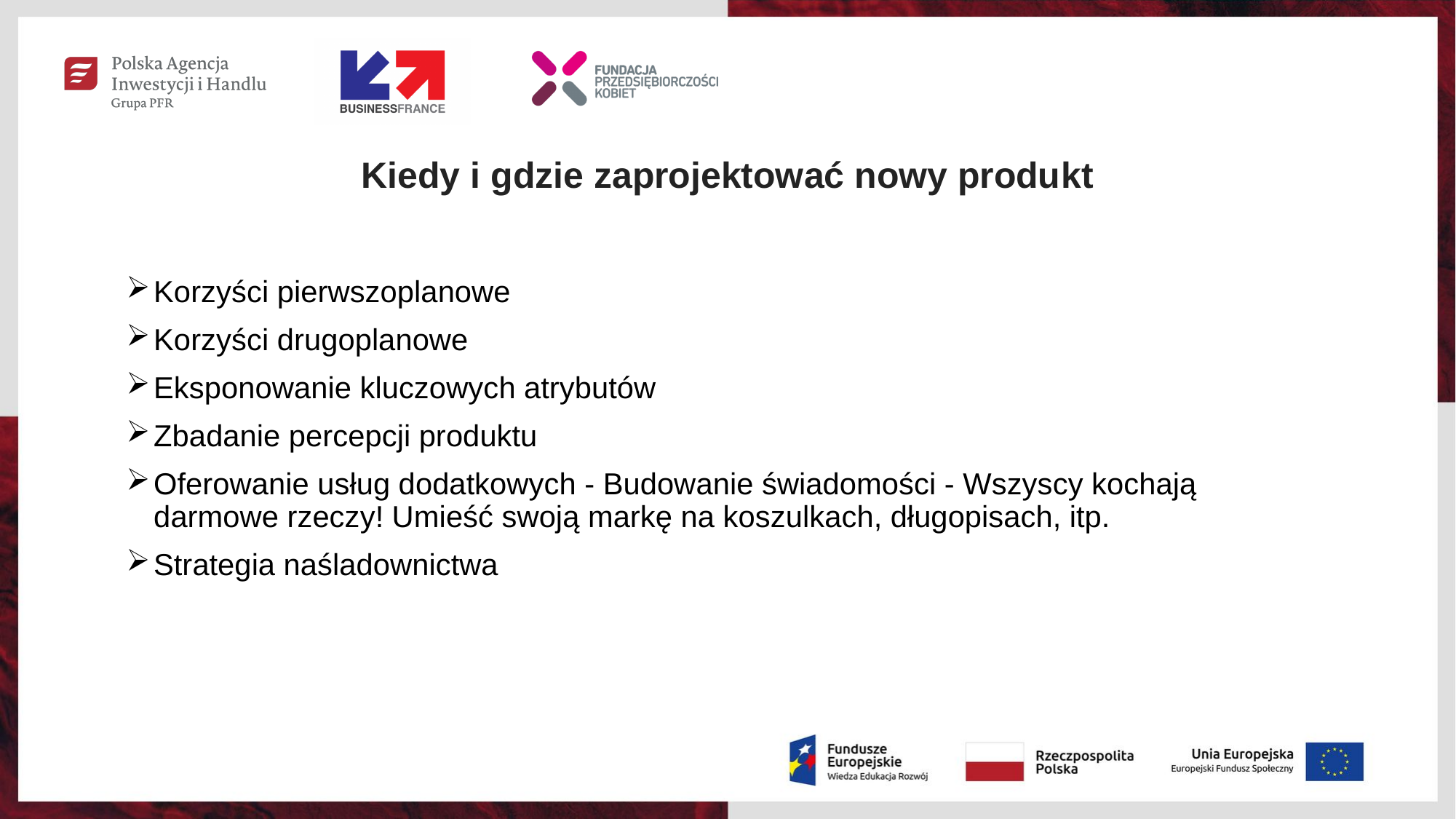

# Kiedy i gdzie zaprojektować nowy produkt

Korzyści pierwszoplanowe
Korzyści drugoplanowe
Eksponowanie kluczowych atrybutów
Zbadanie percepcji produktu
Oferowanie usług dodatkowych - Budowanie świadomości - Wszyscy kochają darmowe rzeczy! Umieść swoją markę na koszulkach, długopisach, itp.
Strategia naśladownictwa